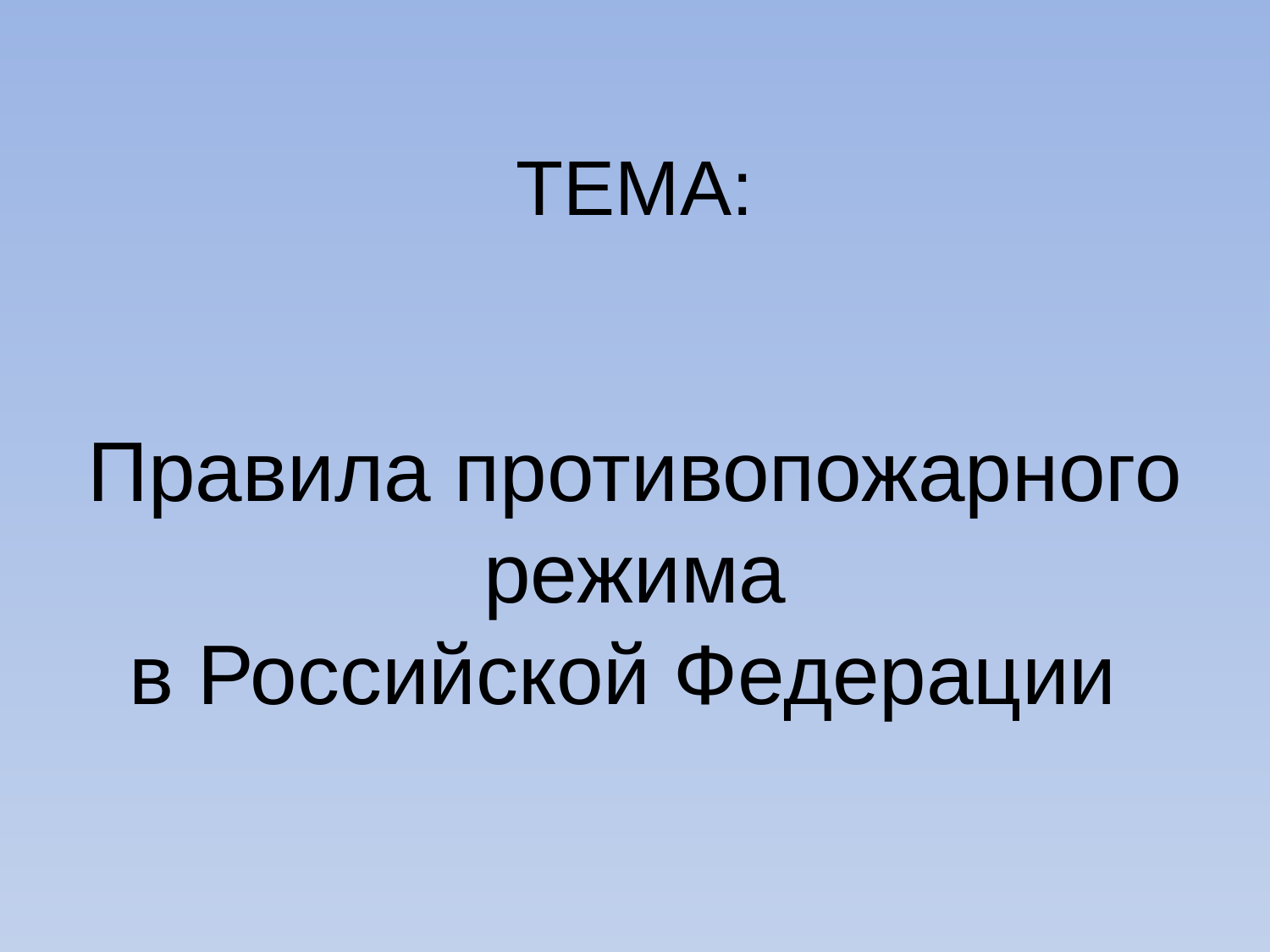

# ТЕМА: Правила противопожарного режима в Российской Федерации